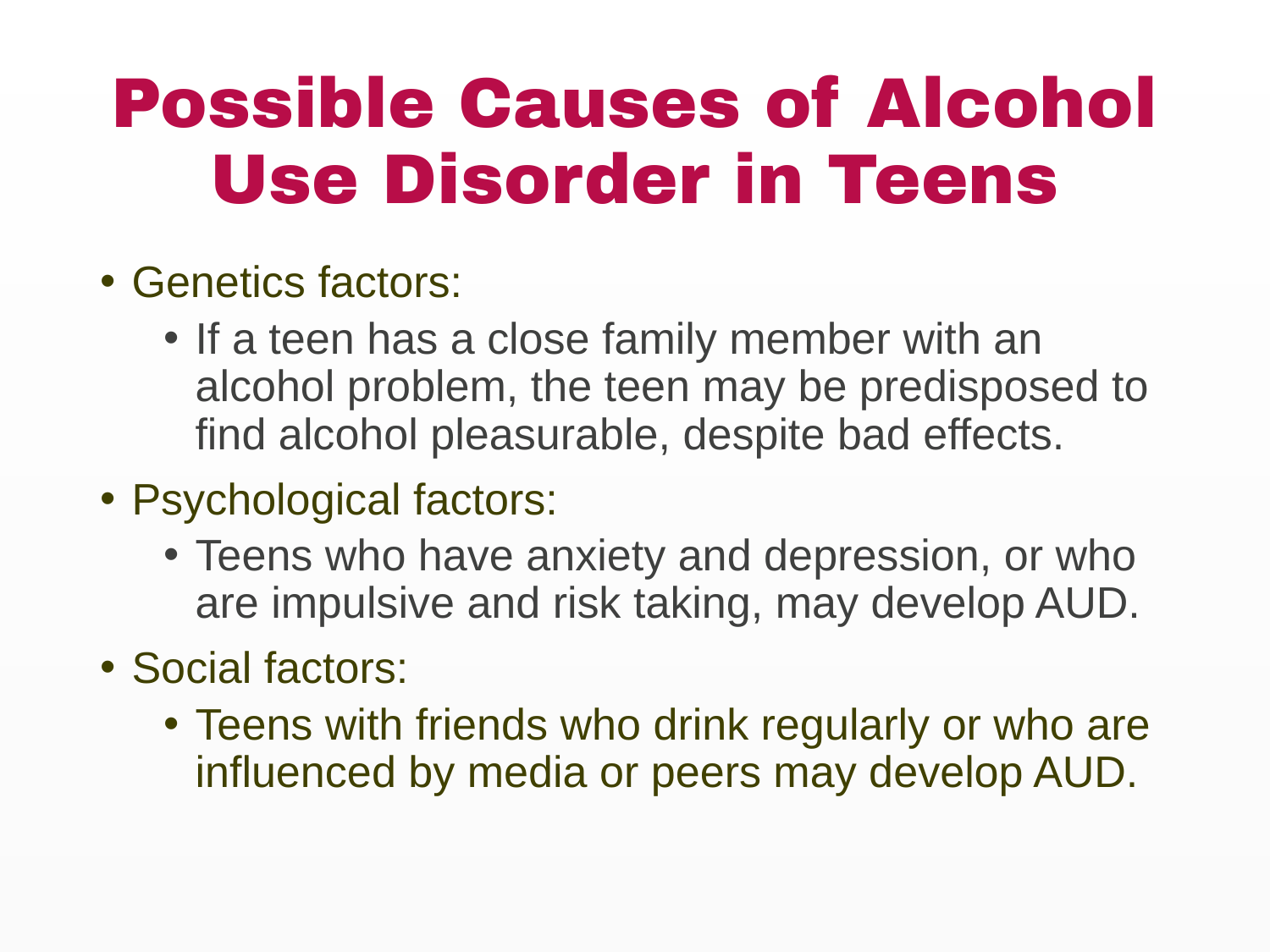

# Possible Causes of Alcohol Use Disorder in Teens
Genetics factors:
If a teen has a close family member with an alcohol problem, the teen may be predisposed to find alcohol pleasurable, despite bad effects.
Psychological factors:
Teens who have anxiety and depression, or who are impulsive and risk taking, may develop AUD.
Social factors:
Teens with friends who drink regularly or who are influenced by media or peers may develop AUD.